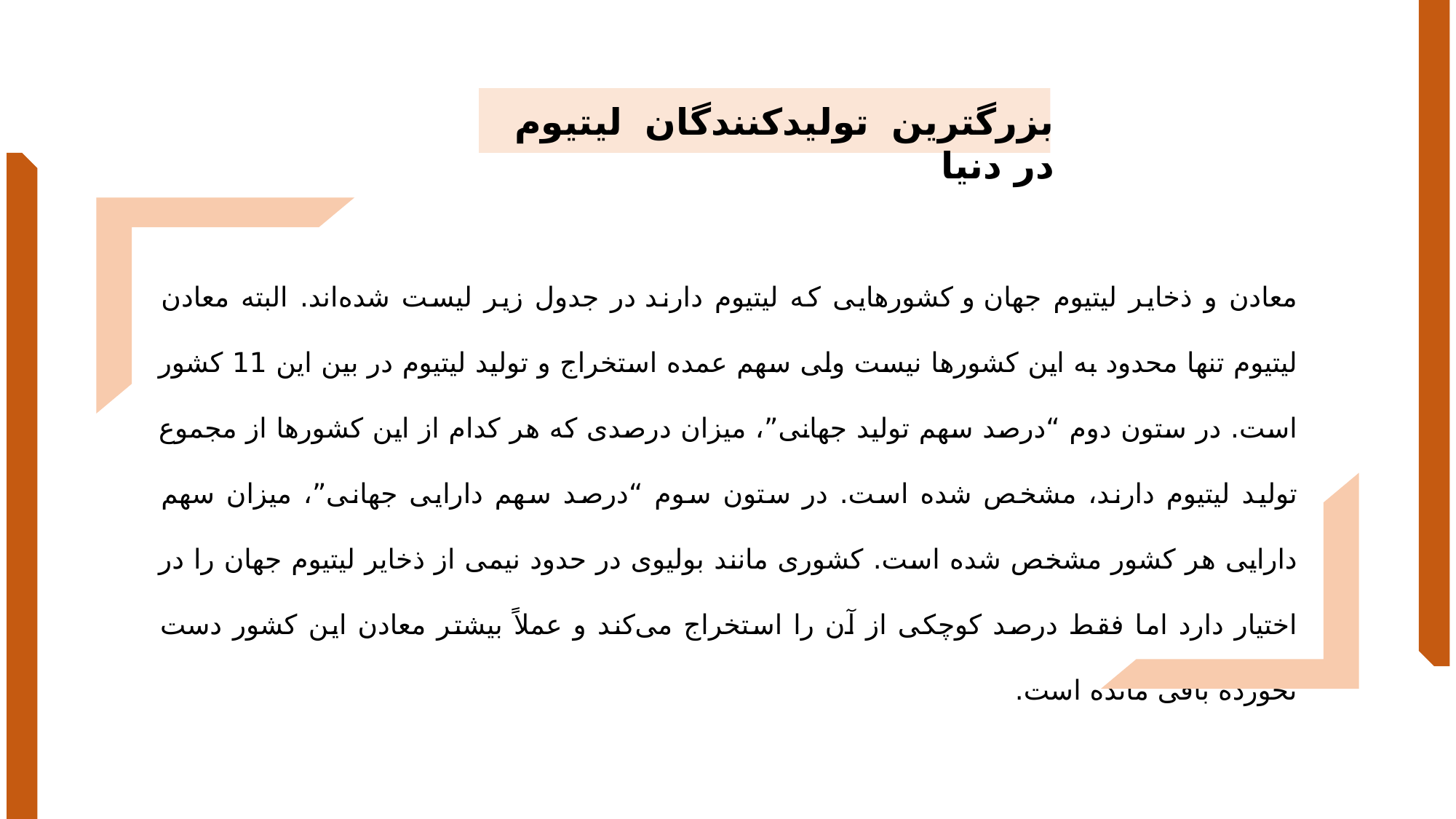

بزرگترین تولیدکنندگان لیتیوم در دنیا

معادن و ذخایر لیتیوم جهان و کشورهایی که لیتیوم دارند در جدول زیر لیست شده‌اند. البته معادن لیتیوم تنها محدود به این کشورها نیست ولی سهم عمده استخراج و تولید لیتیوم در بین این 11 کشور است. در ستون دوم “درصد سهم تولید جهانی”، میزان درصدی که هر کدام از این کشورها از مجموع تولید لیتیوم دارند، مشخص شده است. در ستون سوم “درصد سهم دارایی جهانی”، میزان سهم دارایی هر کشور مشخص شده است. کشوری مانند بولیوی در حدود نیمی از ذخایر لیتیوم جهان را در اختیار دارد اما فقط درصد کوچکی از آن را استخراج می‌کند و عملاً بیشتر معادن این کشور دست نخورده باقی مانده است.